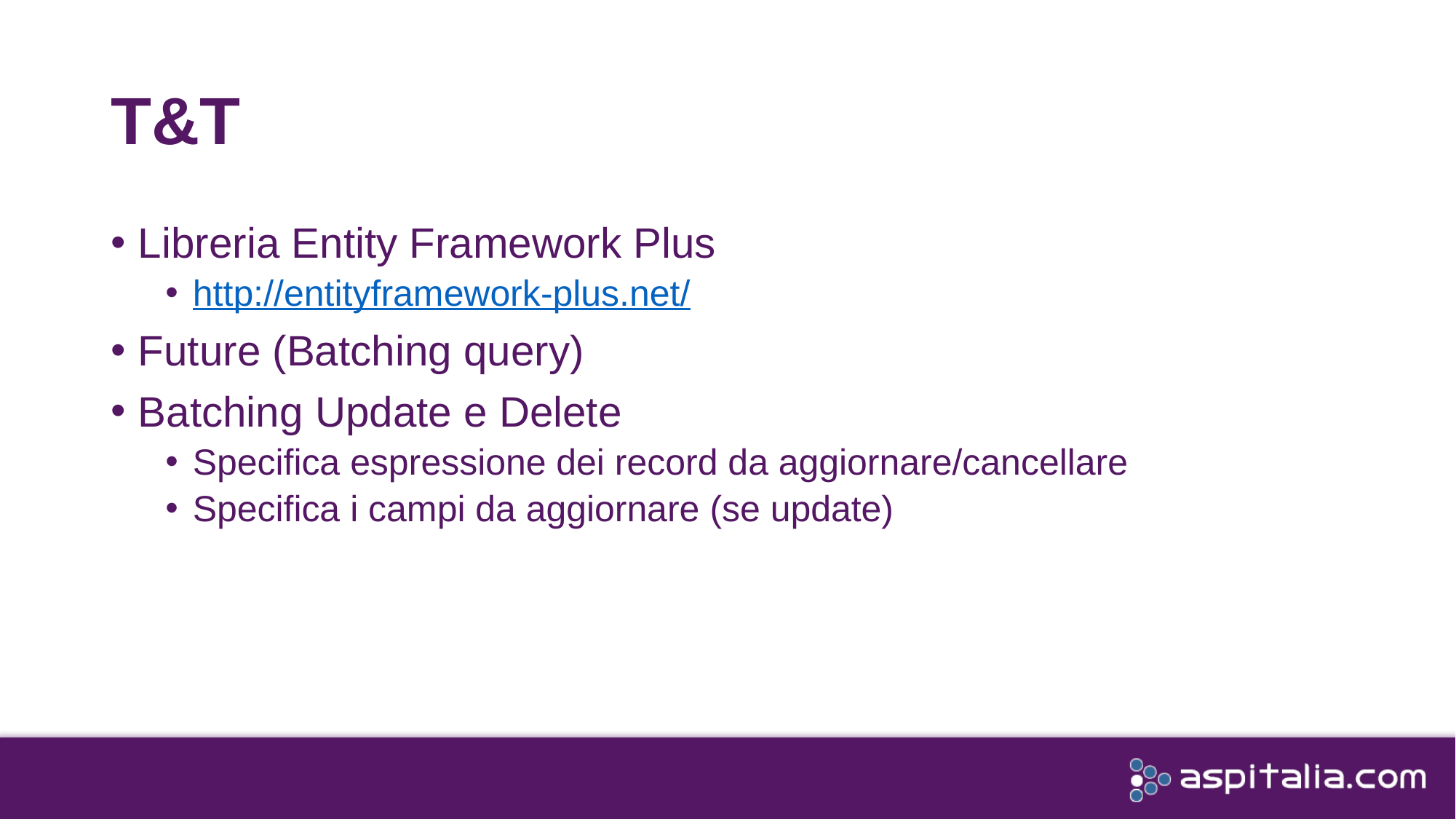

# T&T
Libreria Entity Framework Plus
http://entityframework-plus.net/
Future (Batching query)
Batching Update e Delete
Specifica espressione dei record da aggiornare/cancellare
Specifica i campi da aggiornare (se update)